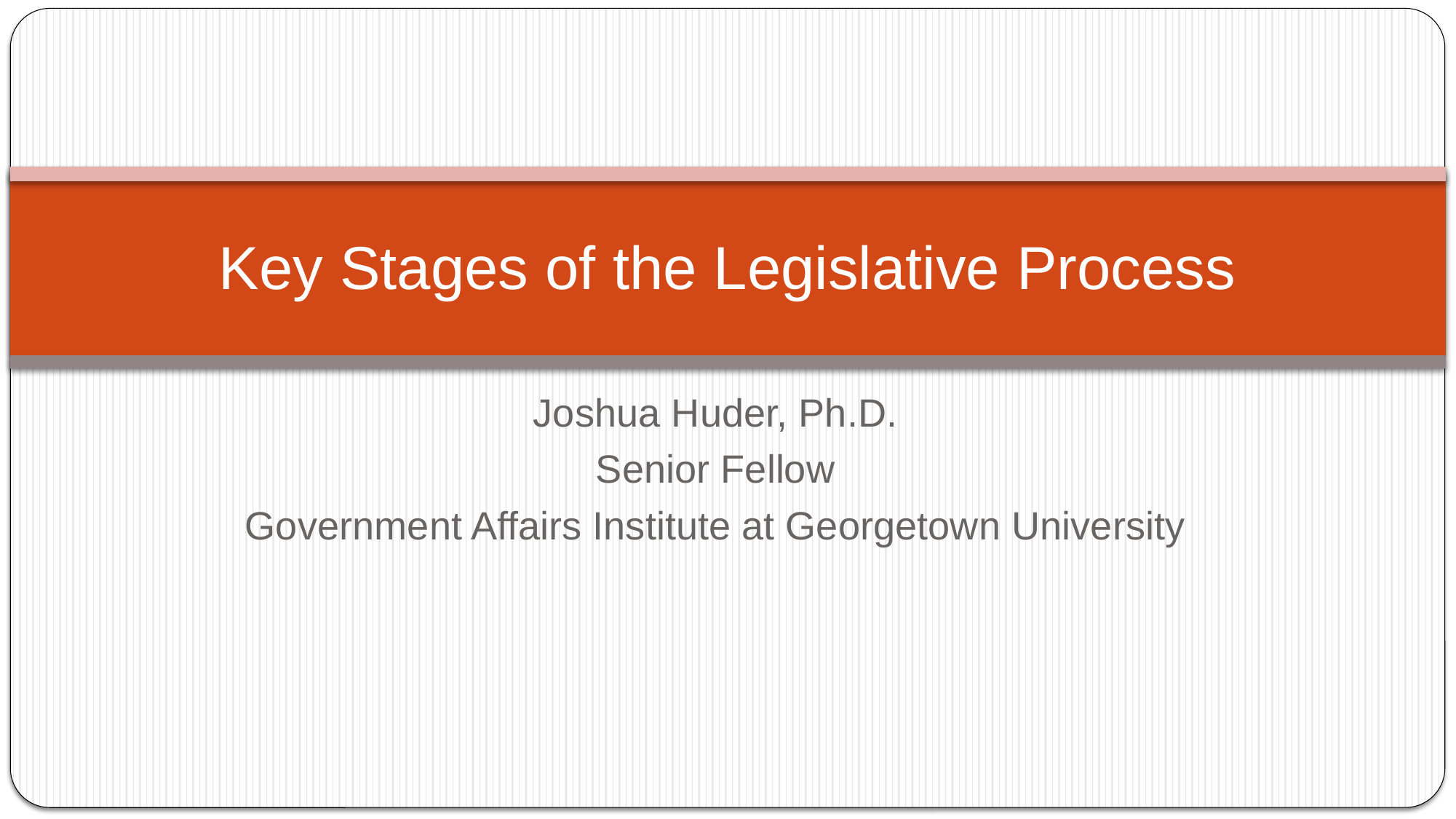

# Key Stages of the Legislative Process
Joshua Huder, Ph.D.
Senior Fellow
Government Affairs Institute at Georgetown University